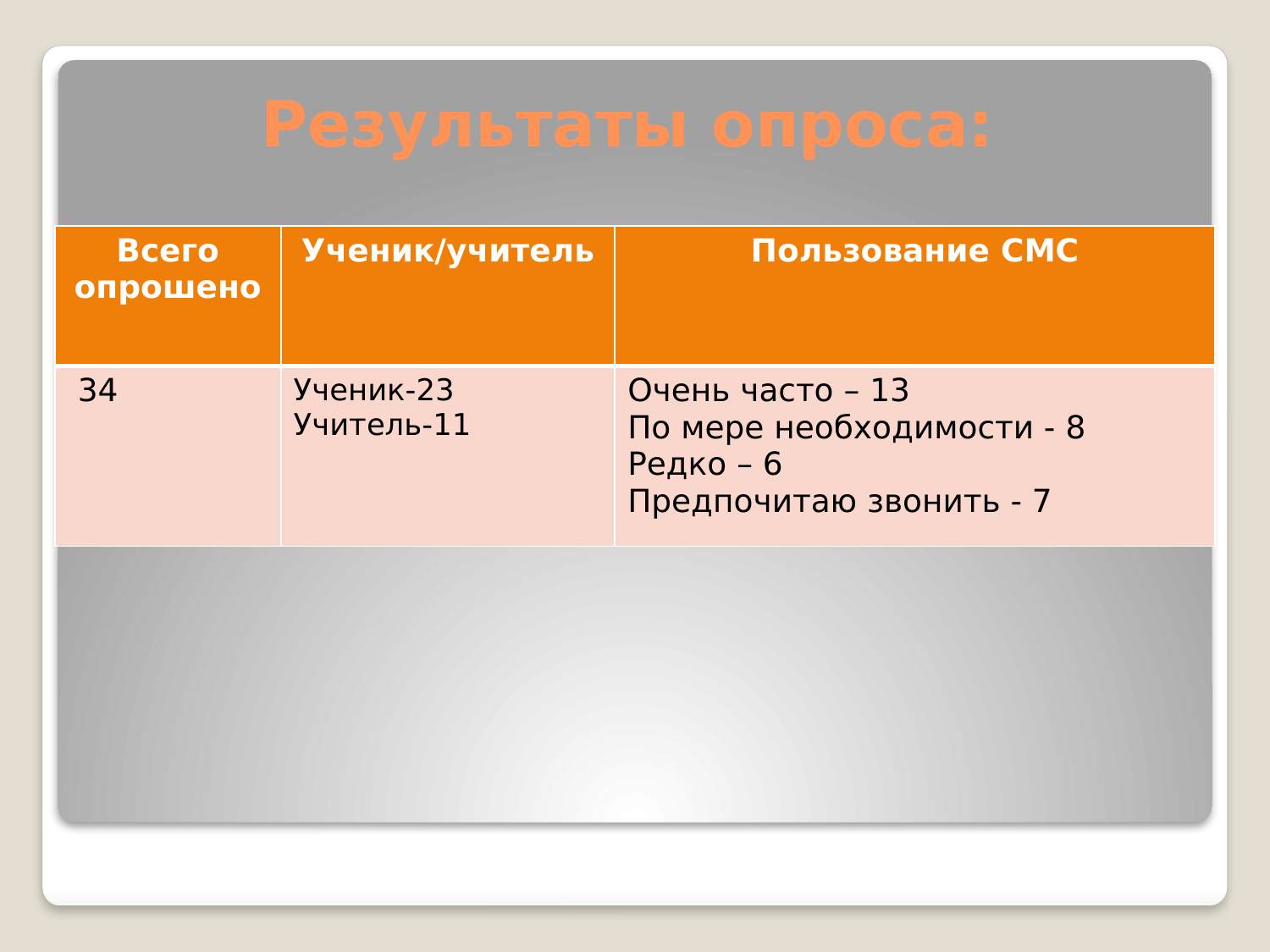

# Результаты опроса:
| Всего опрошено | Ученик/учитель | Пользование СМС |
| --- | --- | --- |
| 34 | Ученик-23 Учитель-11 | Очень часто – 13 По мере необходимости - 8 Редко – 6 Предпочитаю звонить - 7 |